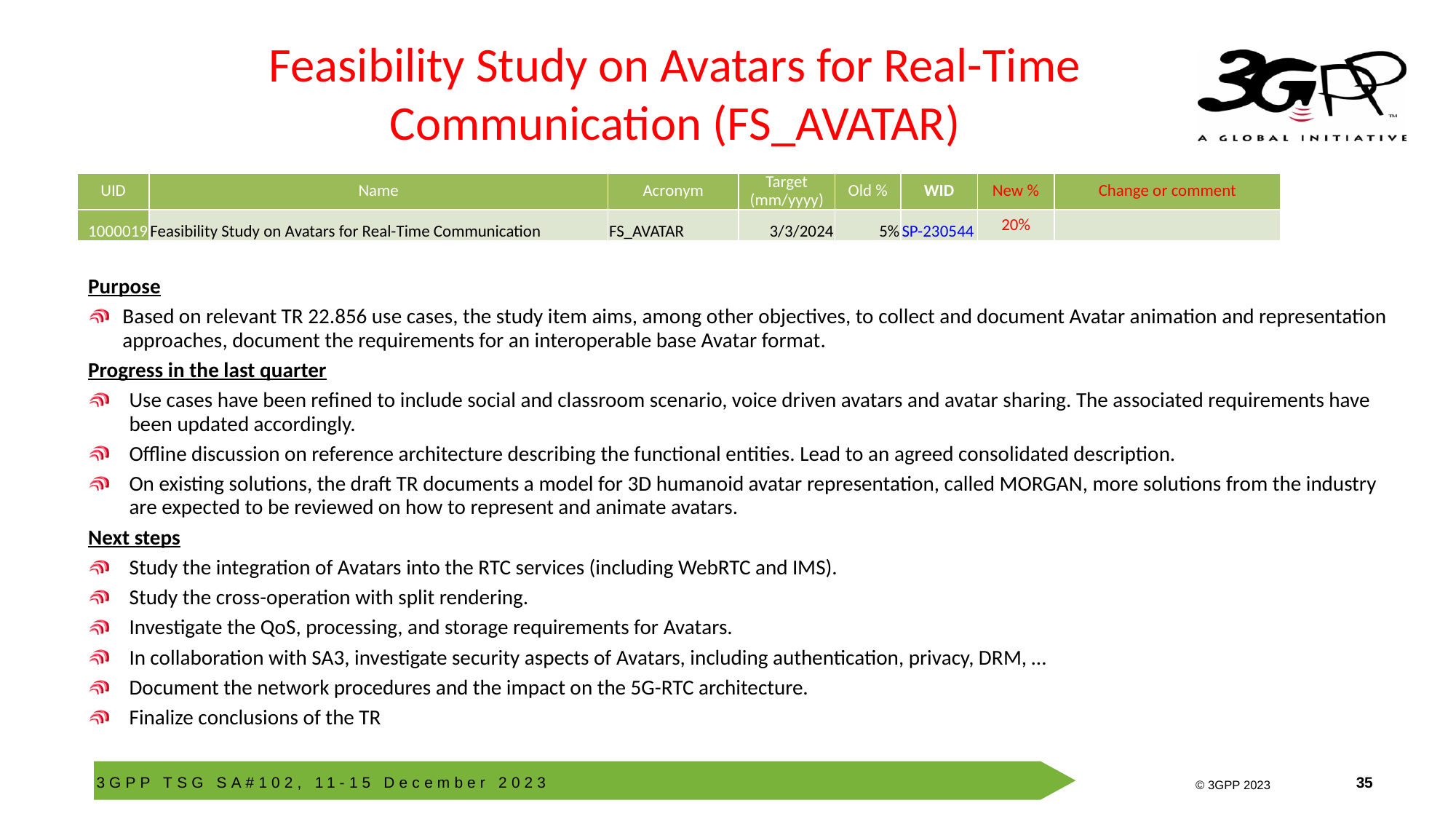

# Feasibility Study on Avatars for Real-Time Communication (FS_AVATAR)
| UID | Name | Acronym | Target (mm/yyyy) | Old % | WID | New % | Change or comment |
| --- | --- | --- | --- | --- | --- | --- | --- |
| 1000019 | Feasibility Study on Avatars for Real-Time Communication | FS\_AVATAR | 3/3/2024 | 5% | SP-230544 | 20% |  |
Purpose
Based on relevant TR 22.856 use cases, the study item aims, among other objectives, to collect and document Avatar animation and representation approaches, document the requirements for an interoperable base Avatar format.
Progress in the last quarter
Use cases have been refined to include social and classroom scenario, voice driven avatars and avatar sharing. The associated requirements have been updated accordingly.
Offline discussion on reference architecture describing the functional entities. Lead to an agreed consolidated description.
On existing solutions, the draft TR documents a model for 3D humanoid avatar representation, called MORGAN, more solutions from the industry are expected to be reviewed on how to represent and animate avatars.
Next steps
Study the integration of Avatars into the RTC services (including WebRTC and IMS).
Study the cross-operation with split rendering.
Investigate the QoS, processing, and storage requirements for Avatars.
In collaboration with SA3, investigate security aspects of Avatars, including authentication, privacy, DRM, …
Document the network procedures and the impact on the 5G-RTC architecture.
Finalize conclusions of the TR